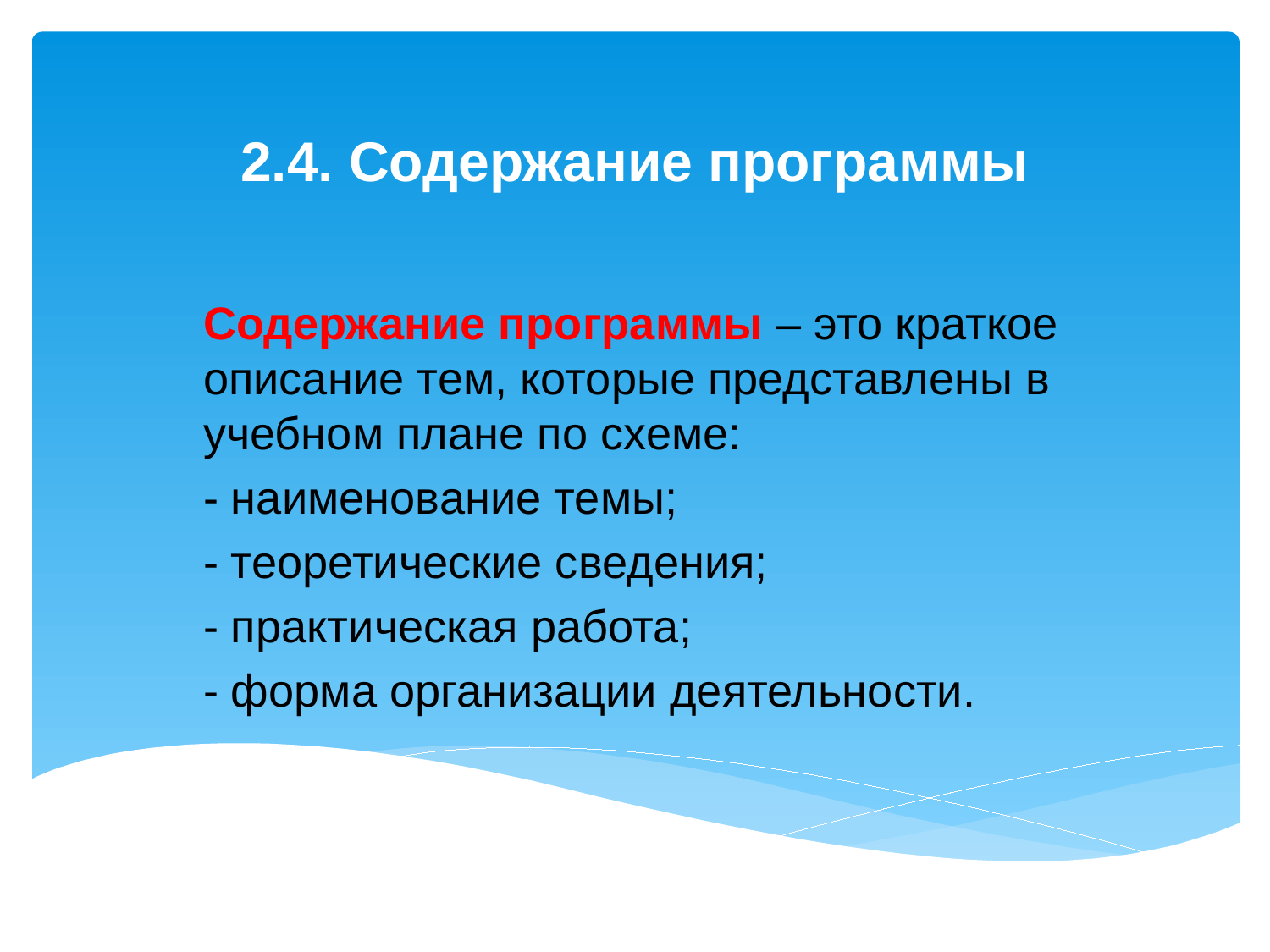

# 2.4. Содержание программы

Содержание программы – это краткое описание тем, которые представлены в учебном плане по схеме:
- наименование темы;
- теоретические сведения;
- практическая работа;
- форма организации деятельности.